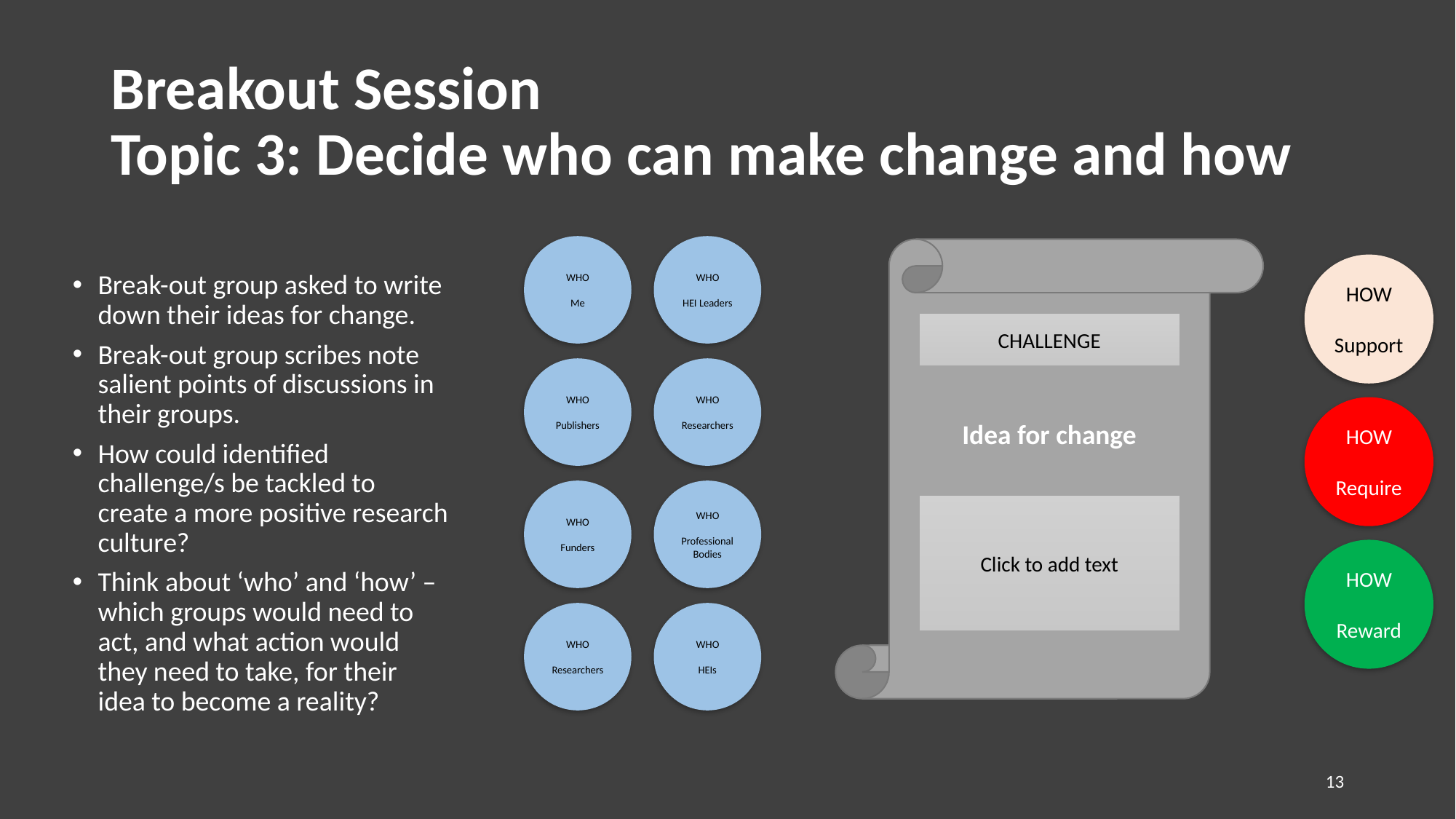

# Breakout Session Topic 3: Decide who can make change and how
WHO

Me
WHO

HEI Leaders

HOW

Support
Break-out group asked to write down their ideas for change.
Break-out group scribes note salient points of discussions in their groups.
How could identified challenge/s be tackled to create a more positive research culture?
Think about ‘who’ and ‘how’ – which groups would need to act, and what action would they need to take, for their idea to become a reality?
CHALLENGE
WHO

Publishers
WHO
Researchers
HOW

Require
Idea for change
WHO

Funders
WHO

Professional Bodies
Click to add text
HOW

Reward
WHO

Researchers
WHO

HEIs
13